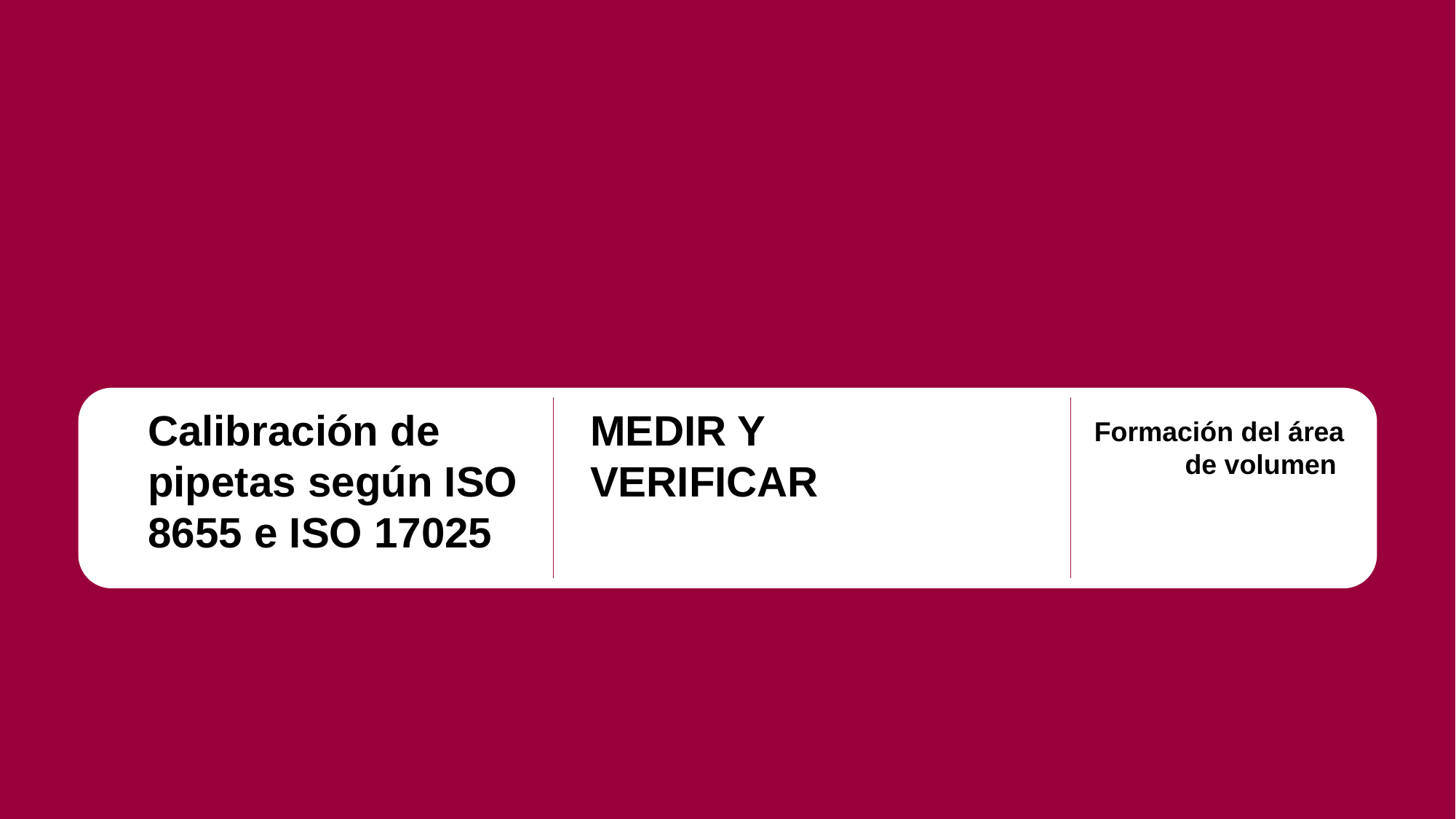

Calibración de pipetas según ISO 8655 e ISO 17025
MEDIR Y VERIFICAR
Formación del área de volumen